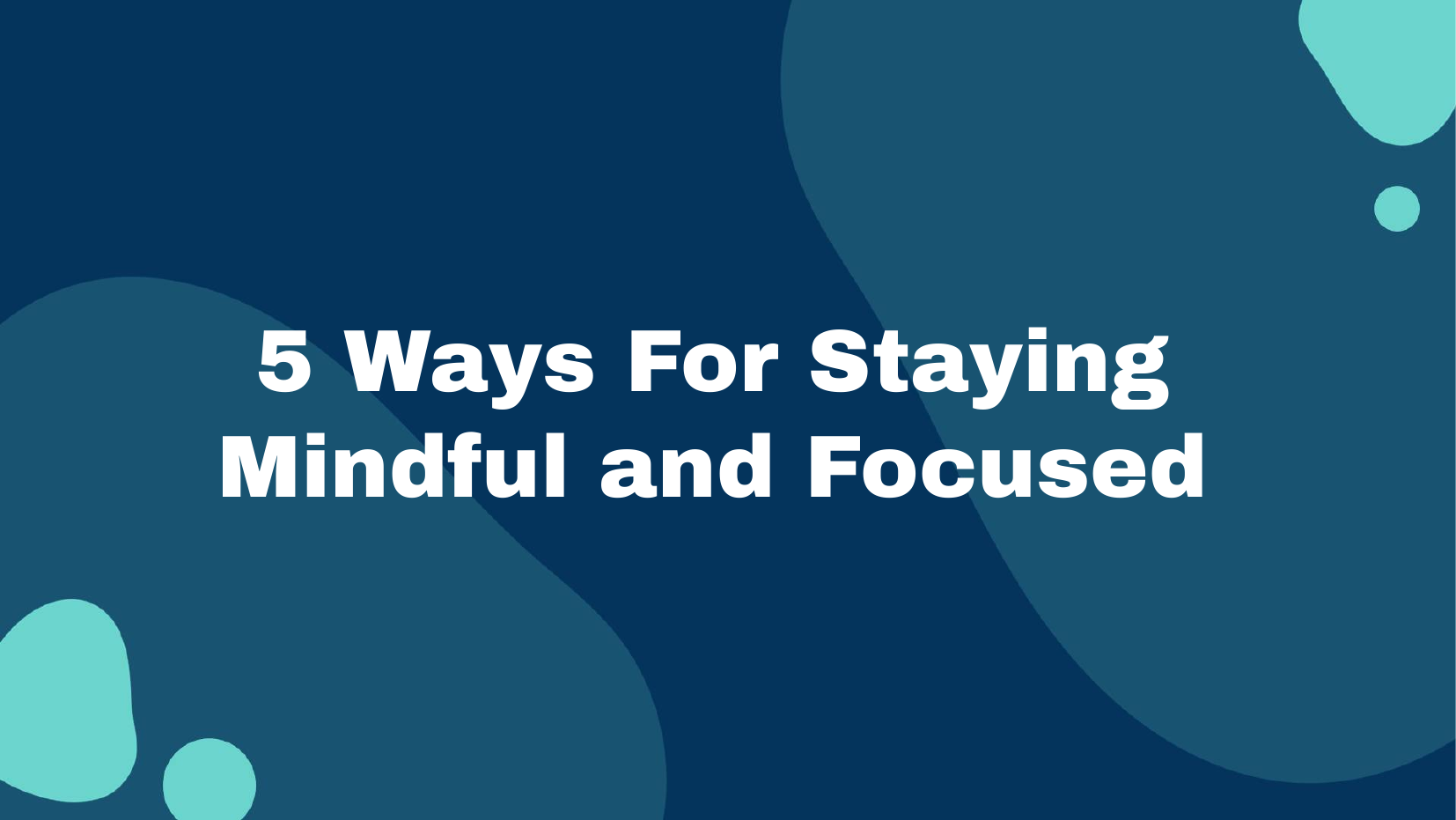

5 Ways For Staying
Mindful and Focused